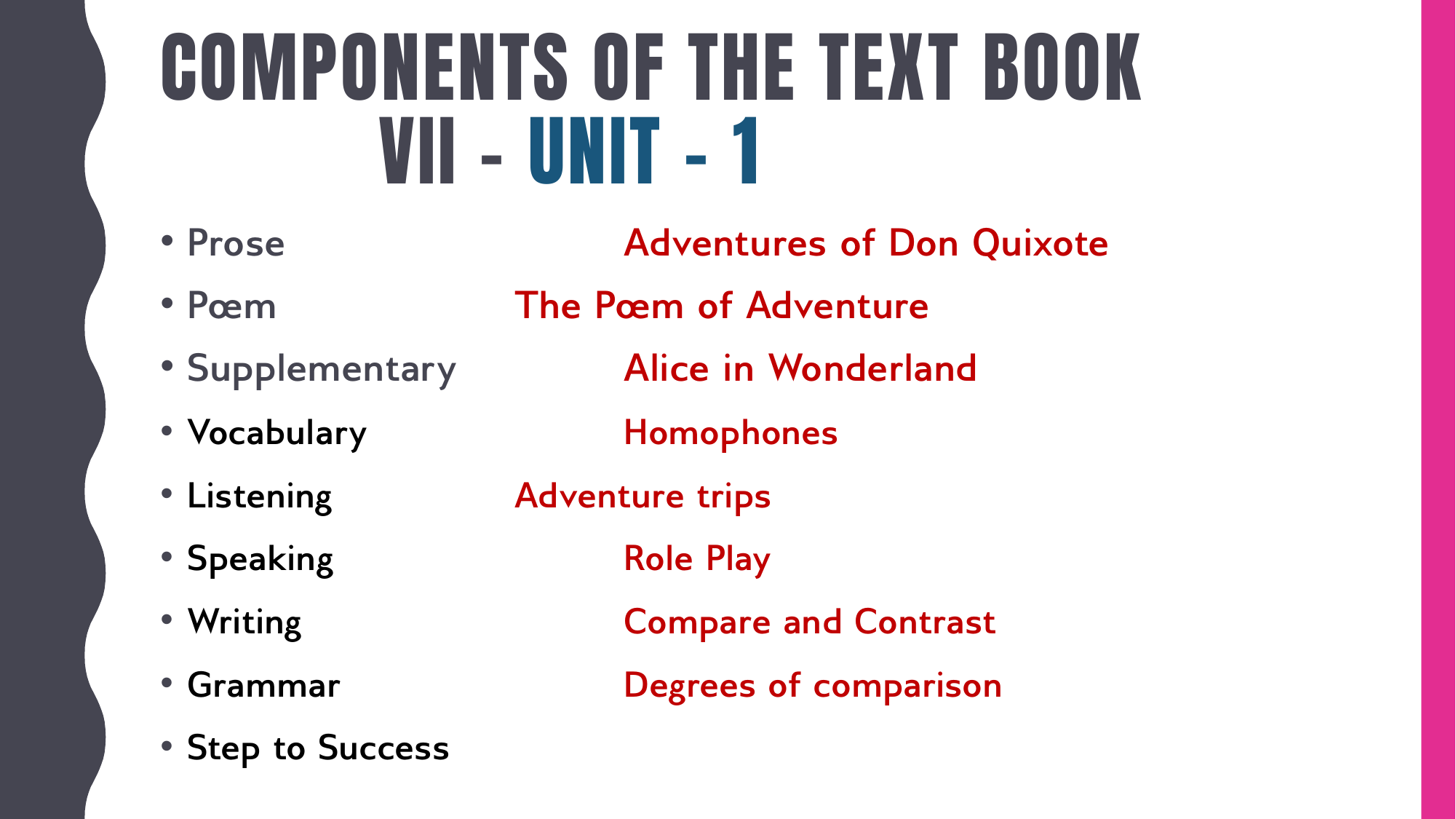

# Components of the text book vii - Unit - 1
Prose      			Adventures of Don Quixote
Poem 			The Poem of Adventure
Supplementary 		Alice in Wonderland
Vocabulary           		Homophones
Listening               	Adventure trips
Speaking			Role Play
Writing                		Compare and Contrast
Grammar			Degrees of comparison
Step to Success